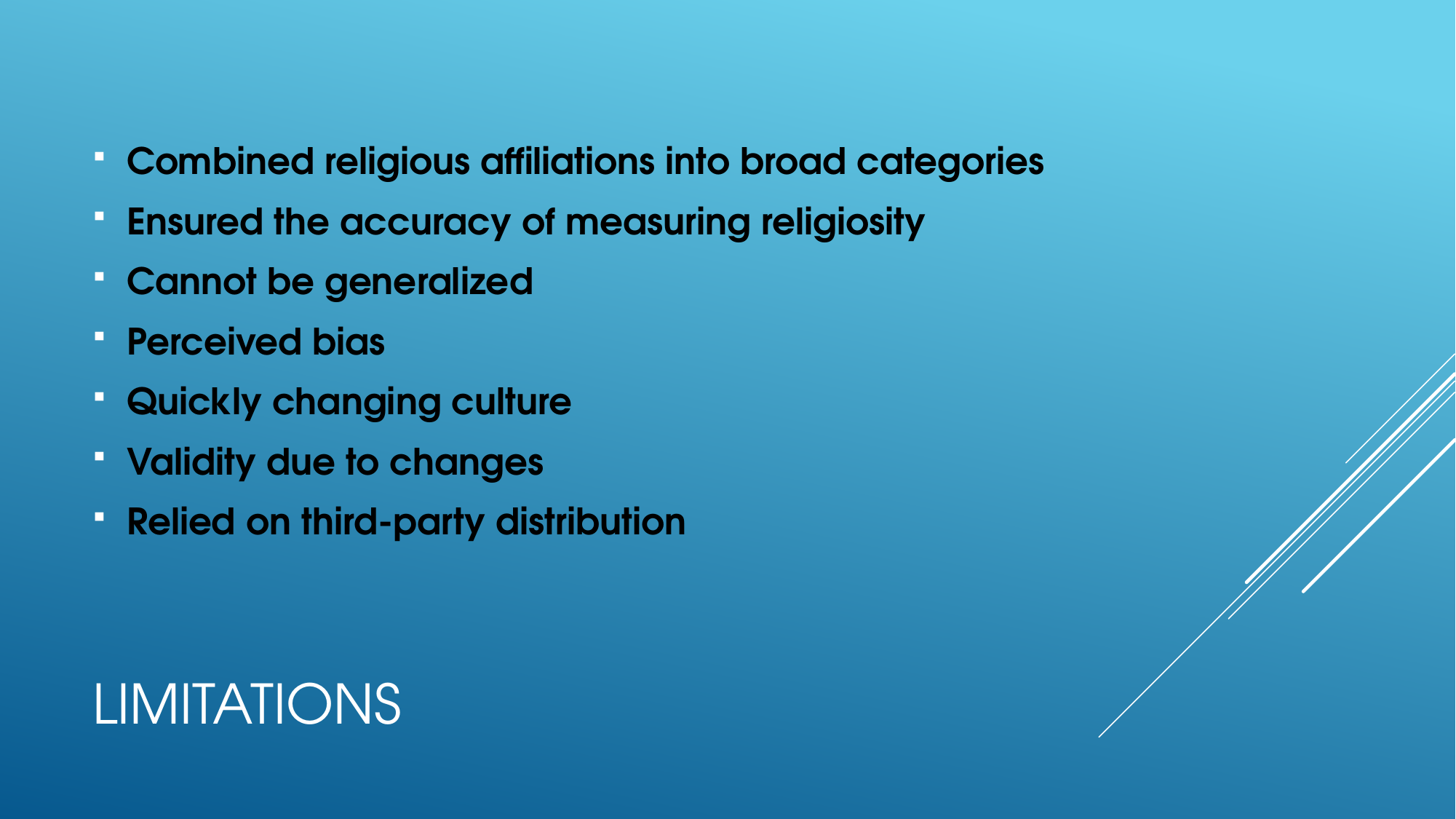

Combined religious affiliations into broad categories
Ensured the accuracy of measuring religiosity
Cannot be generalized
Perceived bias
Quickly changing culture
Validity due to changes
Relied on third-party distribution
# Limitations